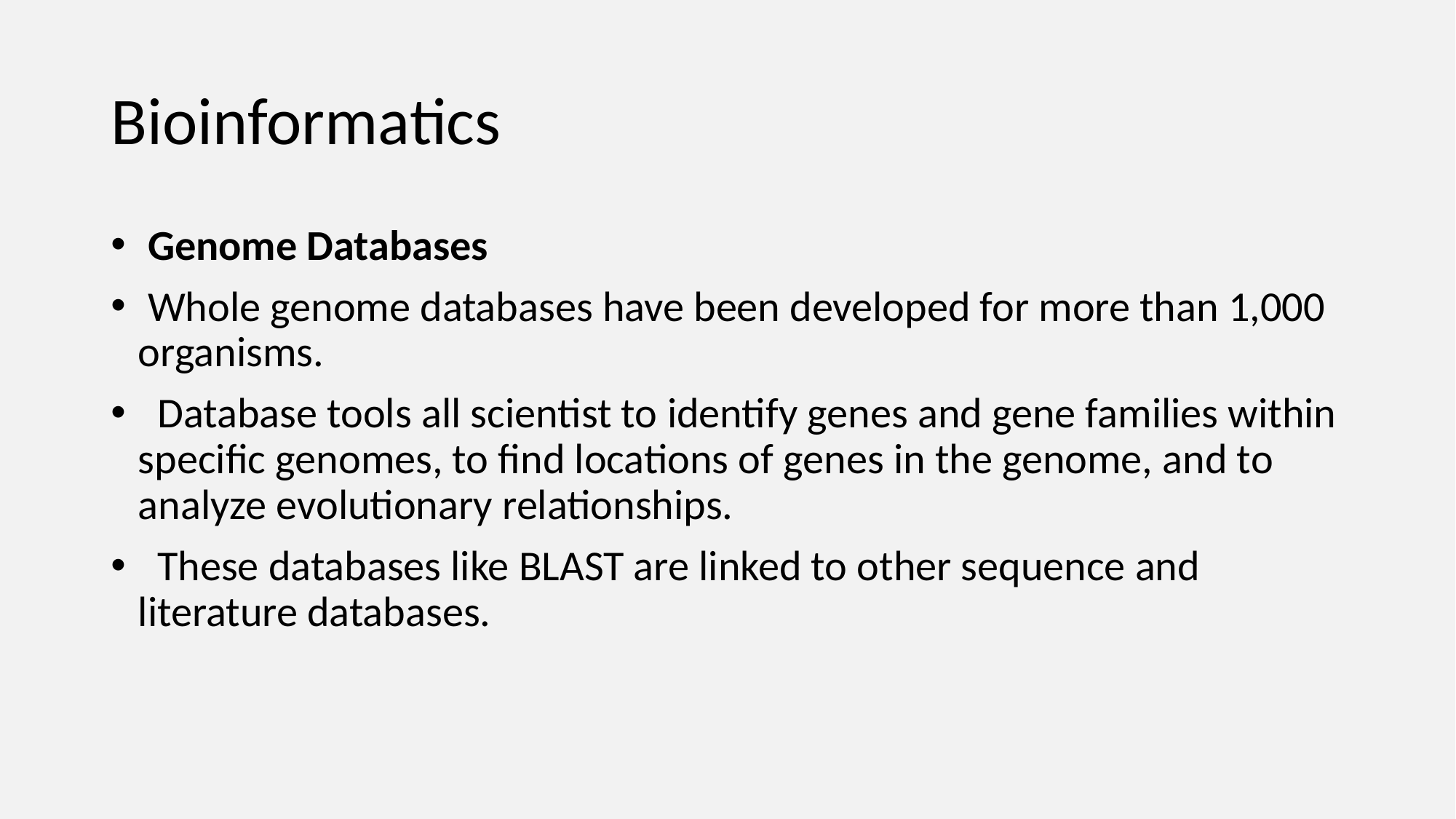

# Bioinformatics
 Genome Databases
 Whole genome databases have been developed for more than 1,000 organisms.
  Database tools all scientist to identify genes and gene families within specific genomes, to find locations of genes in the genome, and to analyze evolutionary relationships.
  These databases like BLAST are linked to other sequence and literature databases.